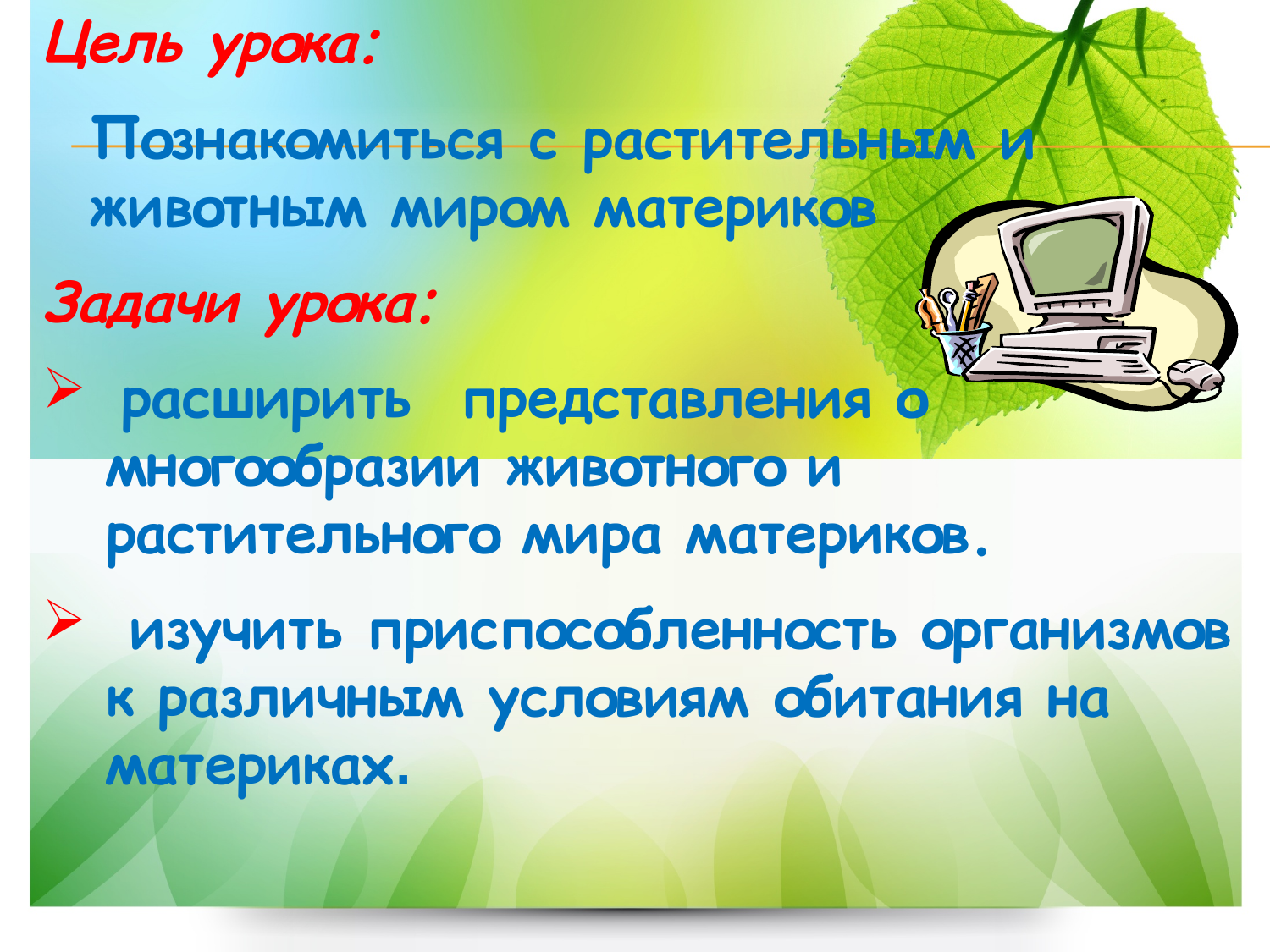

Цель урока:
   	Познакомиться с растительным и животным миром материков
Задачи урока:
 расширить  представления о  многообразии животного и растительного мира материков.
 изучить приспособленность организмов к различным условиям обитания на материках.